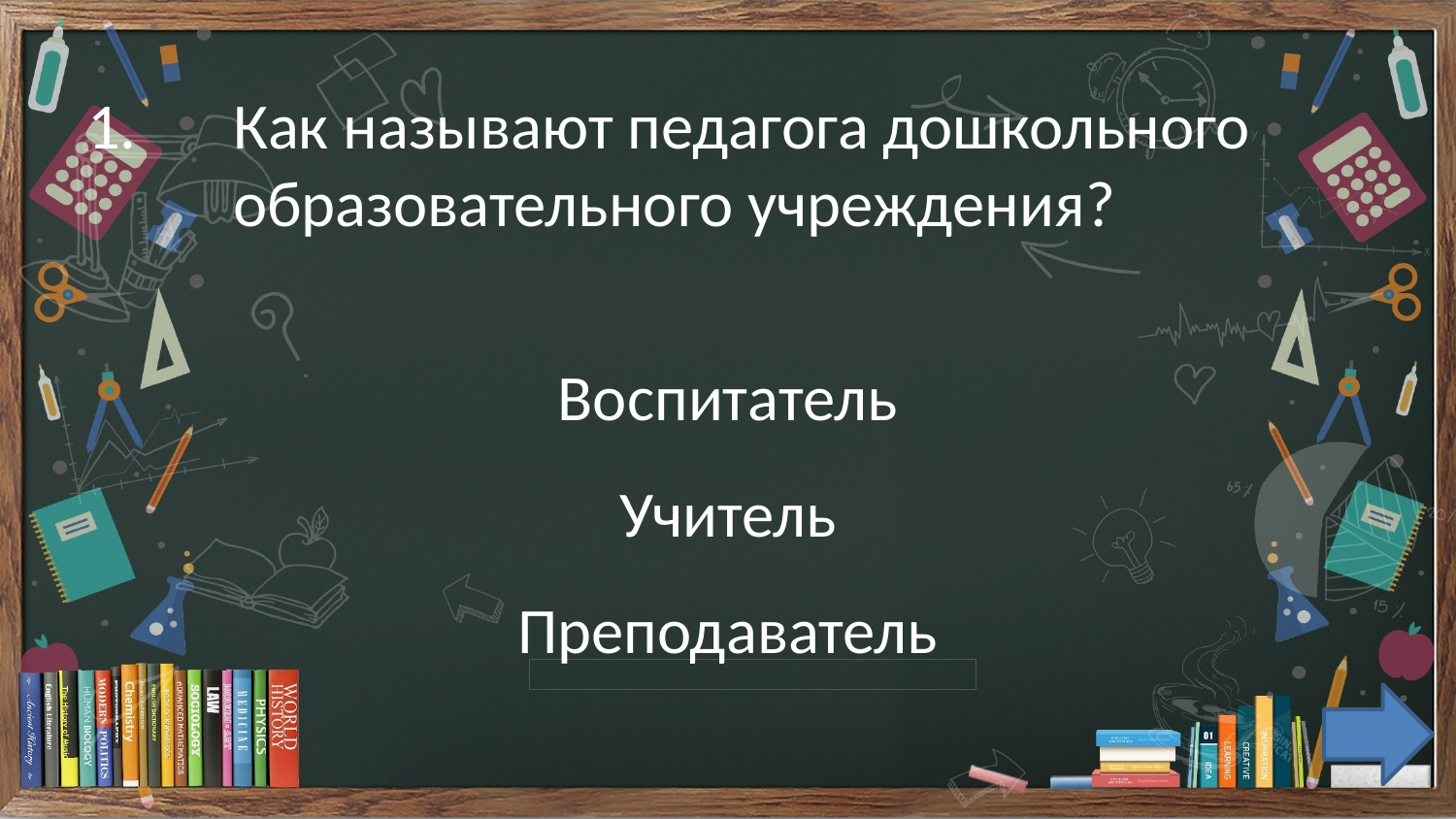

1.	Как называют педагога дошкольного 	образовательного учреждения?

Воспитатель
Учитель
Преподаватель